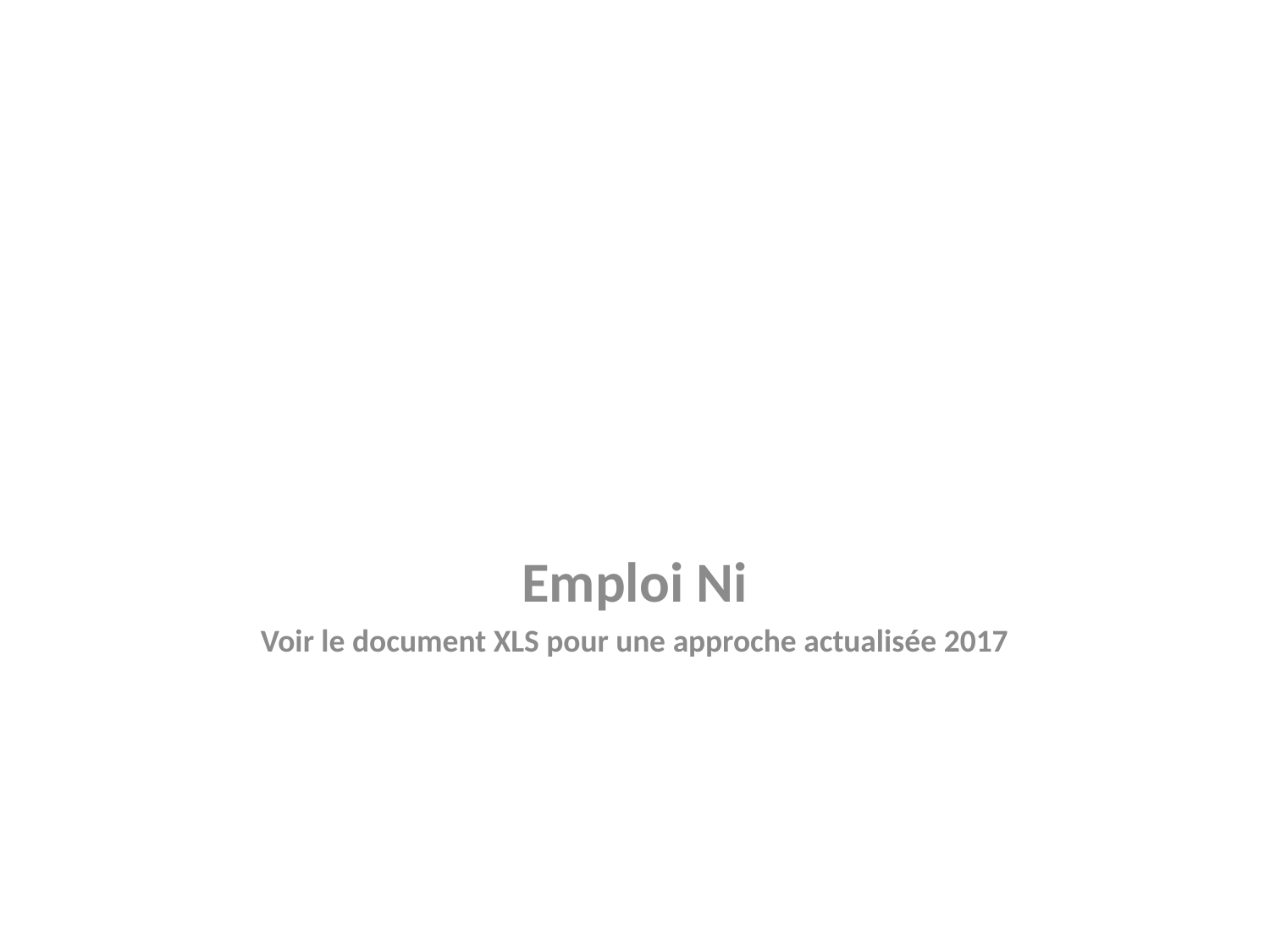

Emploi Ni
Voir le document XLS pour une approche actualisée 2017